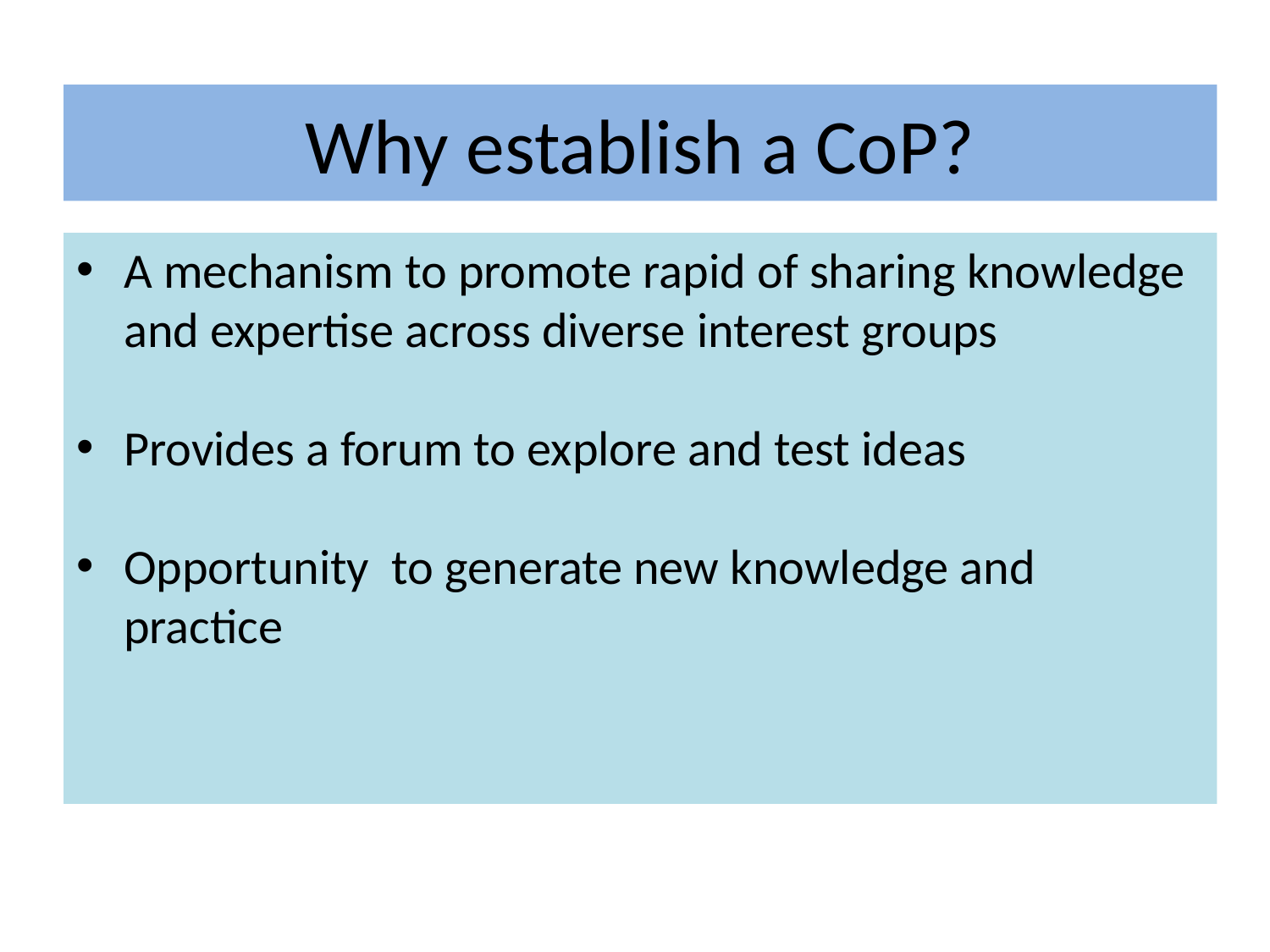

# Why establish a CoP?
A mechanism to promote rapid of sharing knowledge and expertise across diverse interest groups

Provides a forum to explore and test ideas

Opportunity  to generate new knowledge and practice